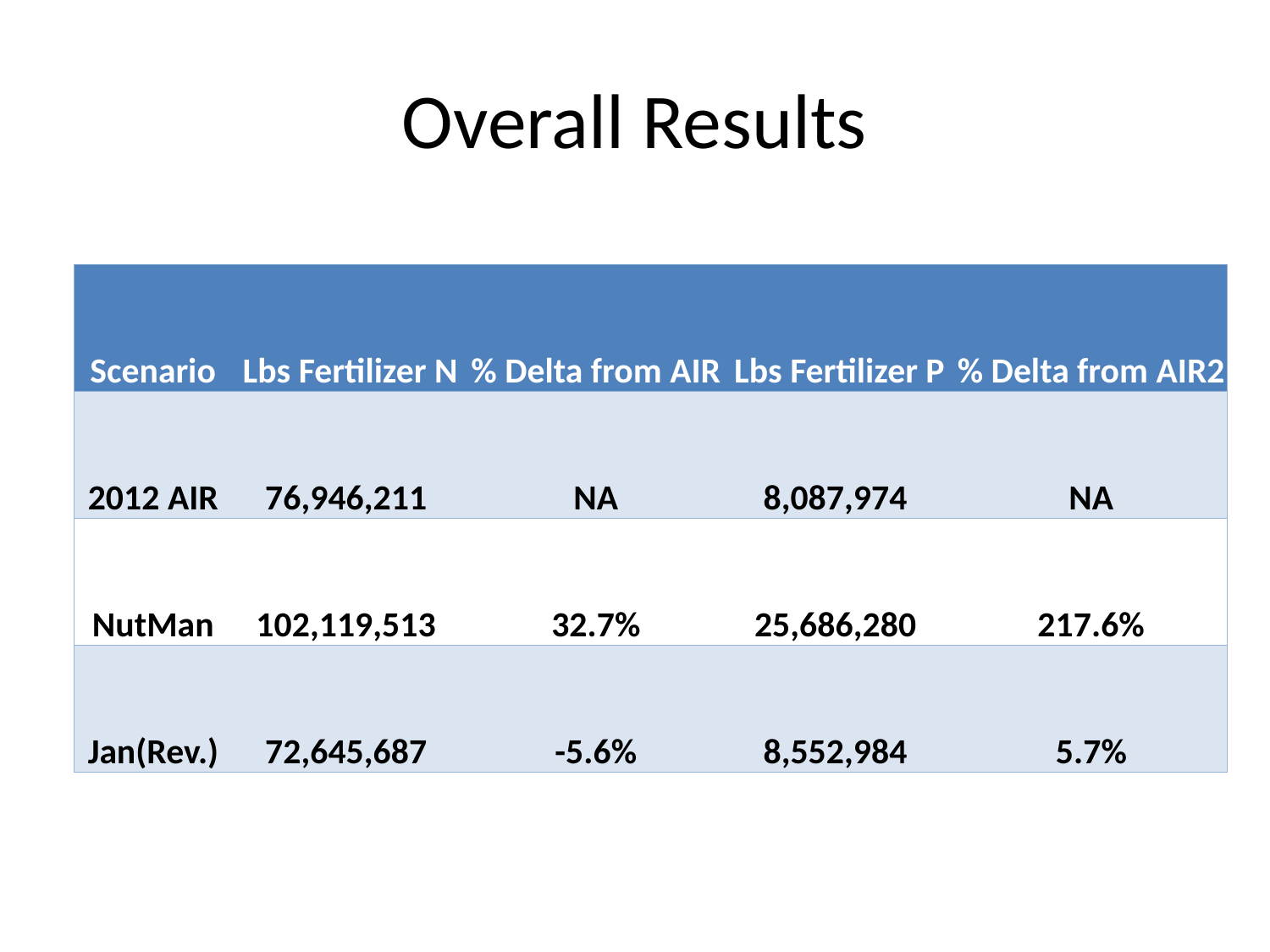

# Overall Results
| Scenario | Lbs Fertilizer N | % Delta from AIR | Lbs Fertilizer P | % Delta from AIR2 |
| --- | --- | --- | --- | --- |
| 2012 AIR | 76,946,211 | NA | 8,087,974 | NA |
| NutMan | 102,119,513 | 32.7% | 25,686,280 | 217.6% |
| Jan(Rev.) | 72,645,687 | -5.6% | 8,552,984 | 5.7% |